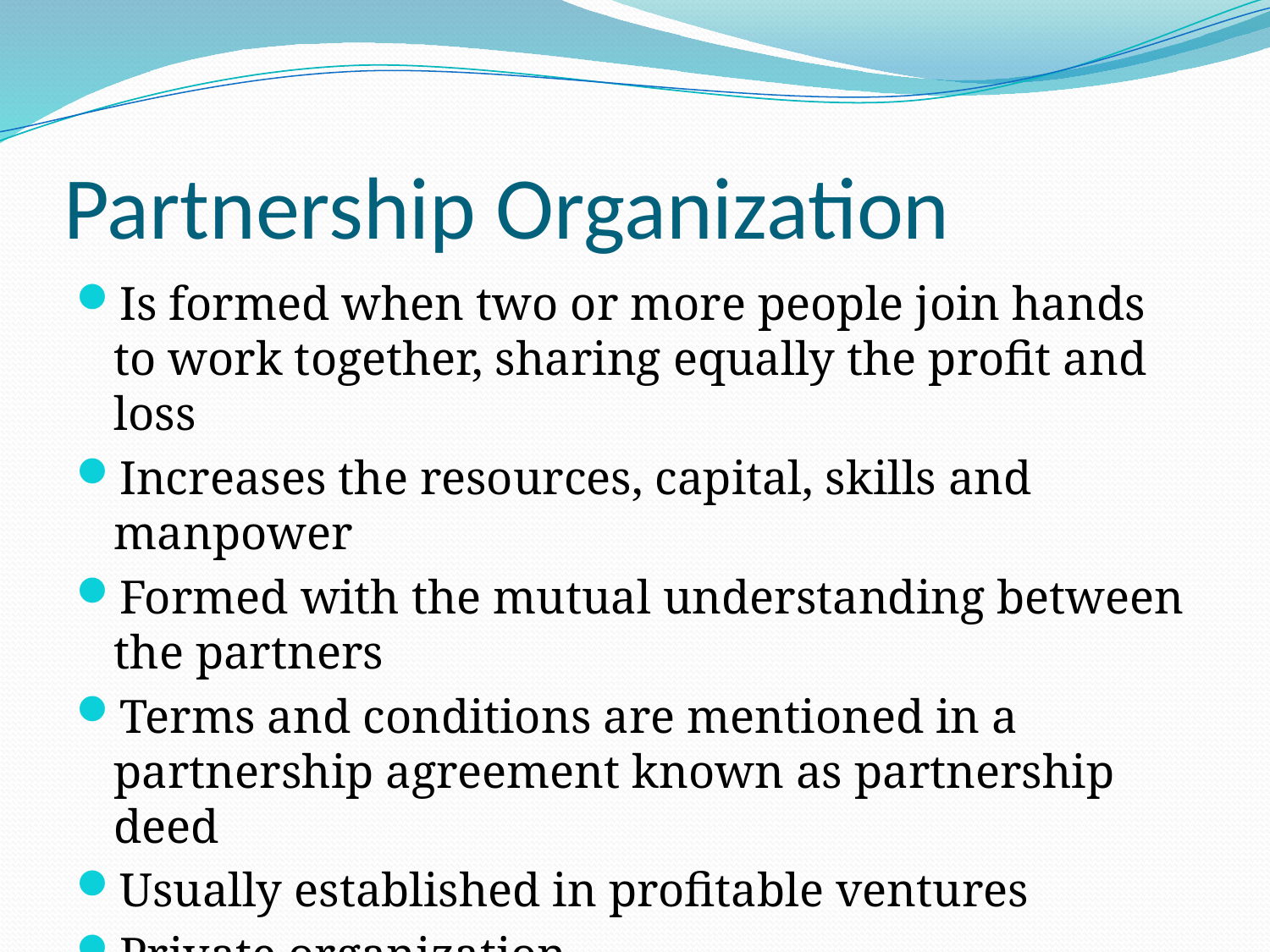

# Partnership Organization
Is formed when two or more people join hands to work together, sharing equally the profit and loss
Increases the resources, capital, skills and manpower
Formed with the mutual understanding between the partners
Terms and conditions are mentioned in a partnership agreement known as partnership deed
Usually established in profitable ventures
Private organization